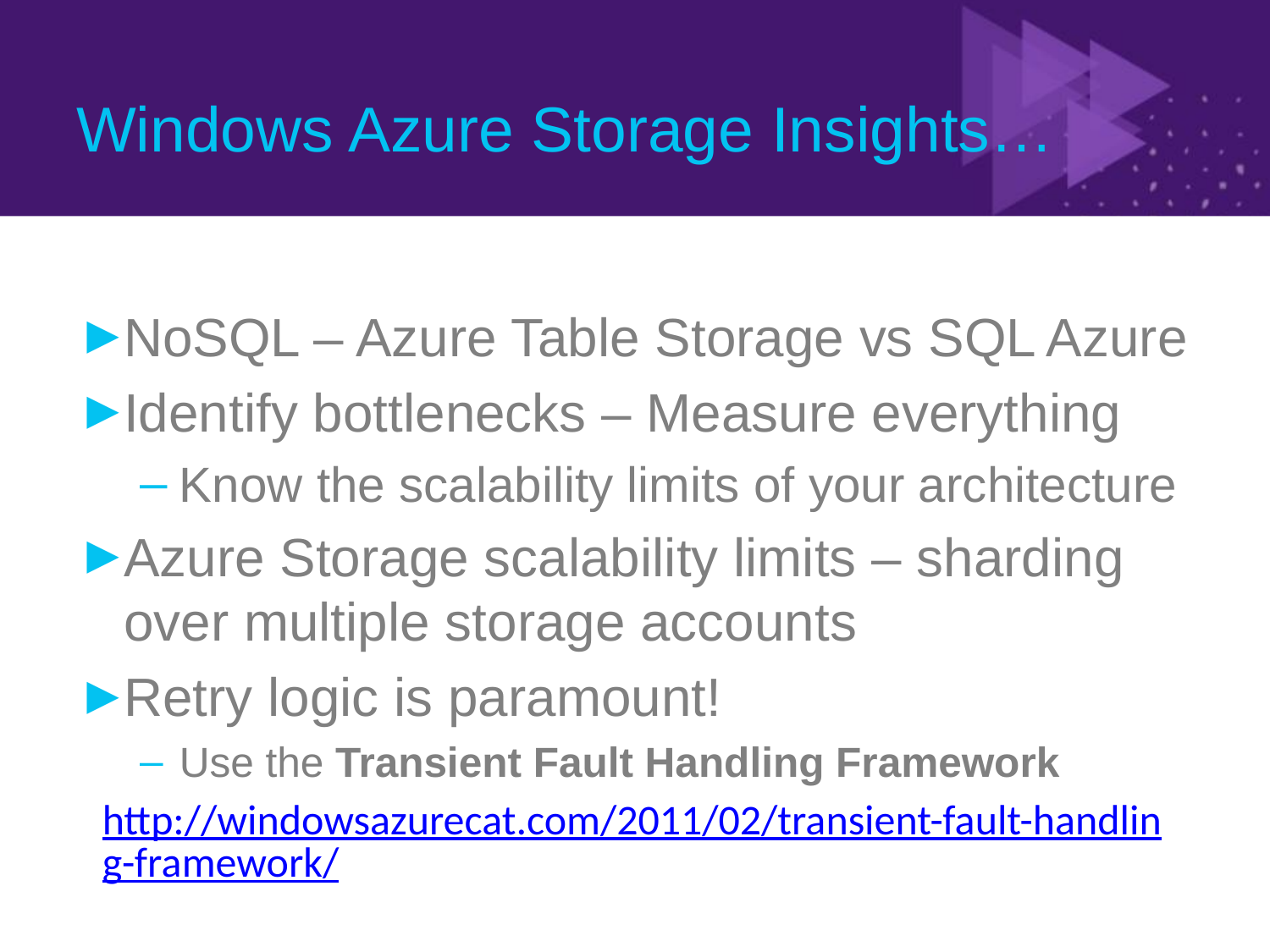

# Windows Azure Storage Insights…
NoSQL – Azure Table Storage vs SQL Azure
Identify bottlenecks – Measure everything
Know the scalability limits of your architecture
Azure Storage scalability limits – sharding over multiple storage accounts
Retry logic is paramount!
Use the Transient Fault Handling Framework
http://windowsazurecat.com/2011/02/transient-fault-handling-framework/